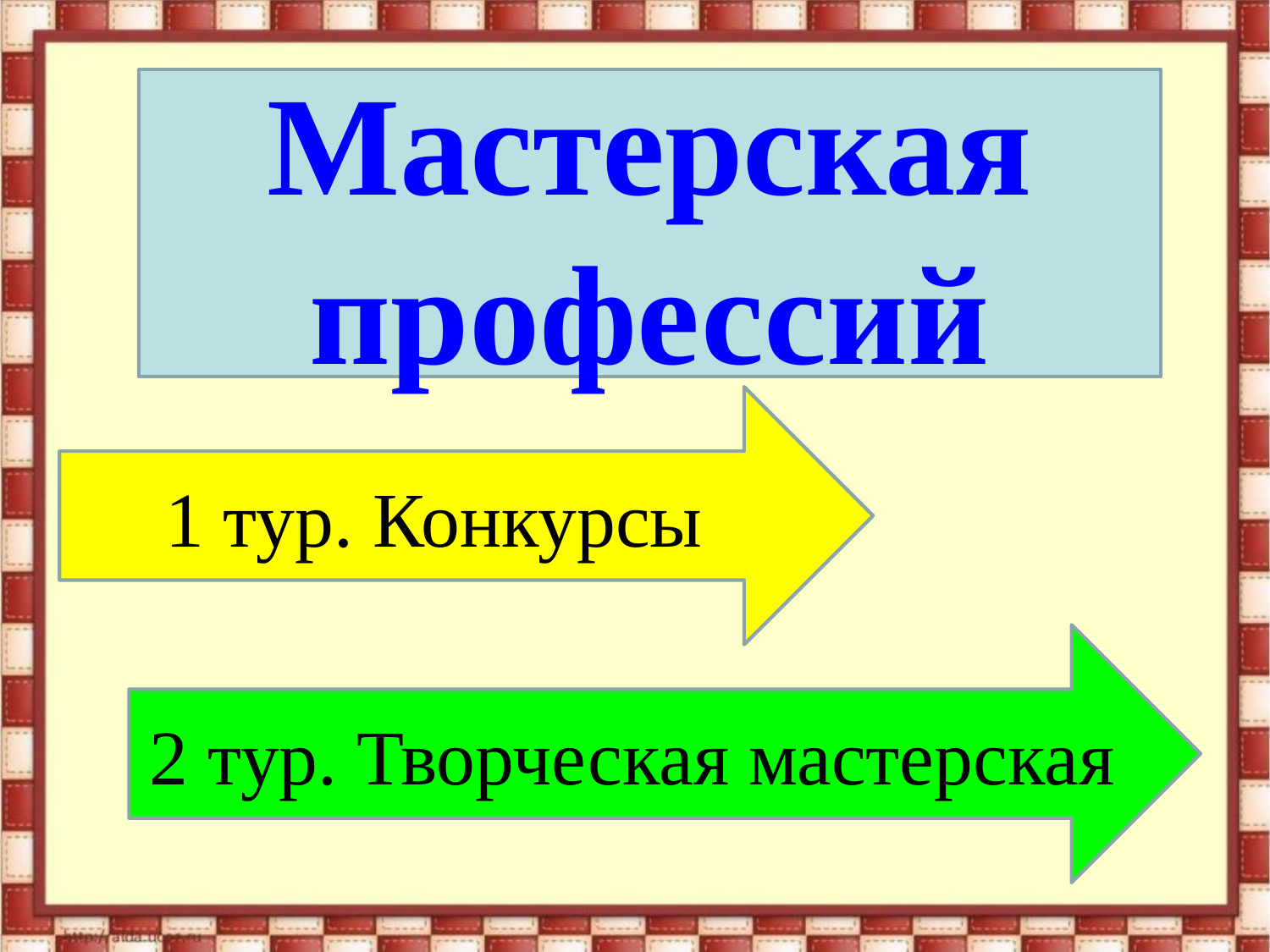

Мастерская профессий
1 тур. Конкурсы
2 тур. Творческая мастерская